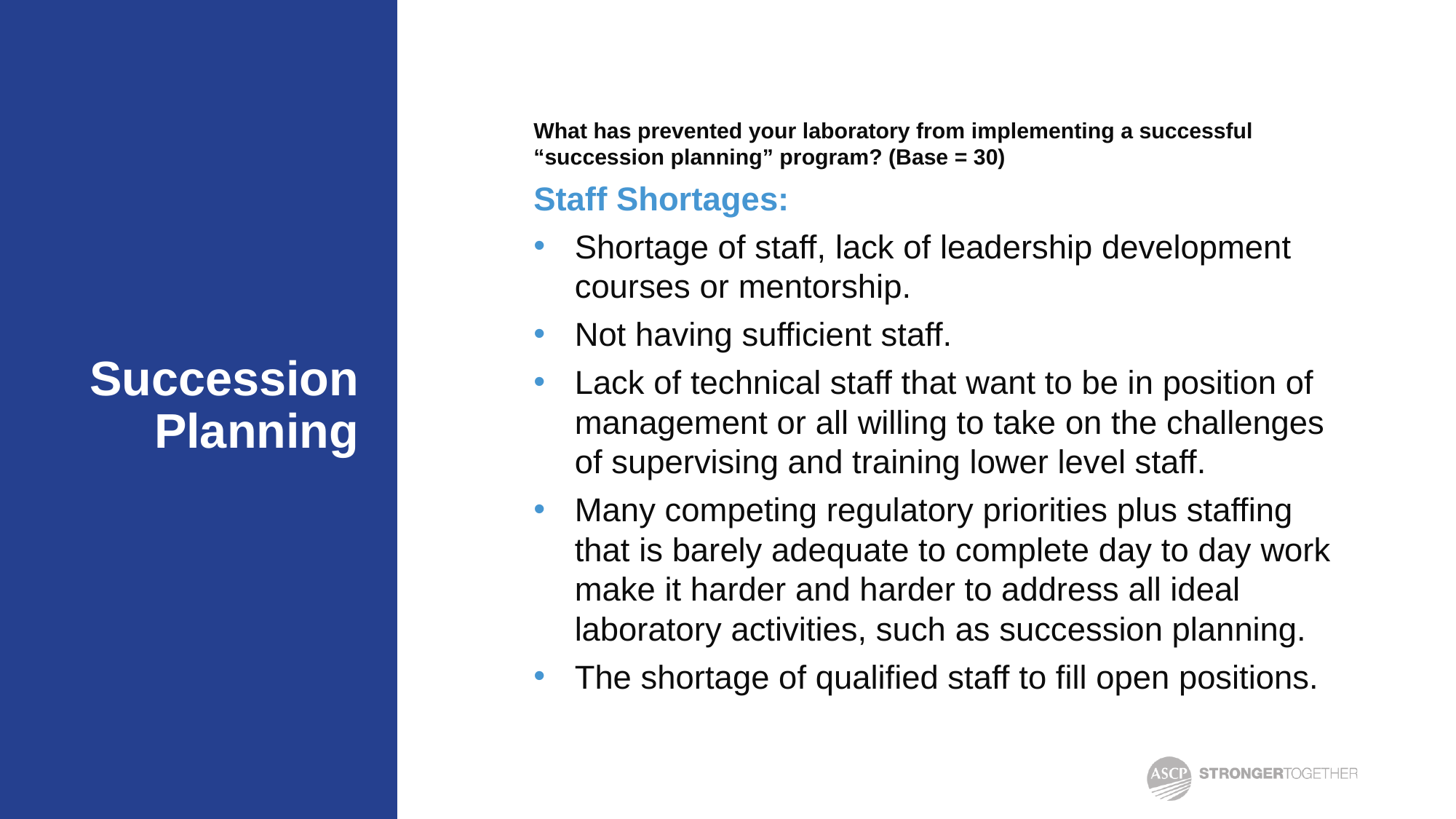

What has prevented your laboratory from implementing a successful “succession planning” program? (Base = 30)
Staff Shortages:
Shortage of staff, lack of leadership development courses or mentorship.
Not having sufficient staff.
Lack of technical staff that want to be in position of management or all willing to take on the challenges of supervising and training lower level staff.
Many competing regulatory priorities plus staffing that is barely adequate to complete day to day work make it harder and harder to address all ideal laboratory activities, such as succession planning.
The shortage of qualified staff to fill open positions.
# Succession Planning